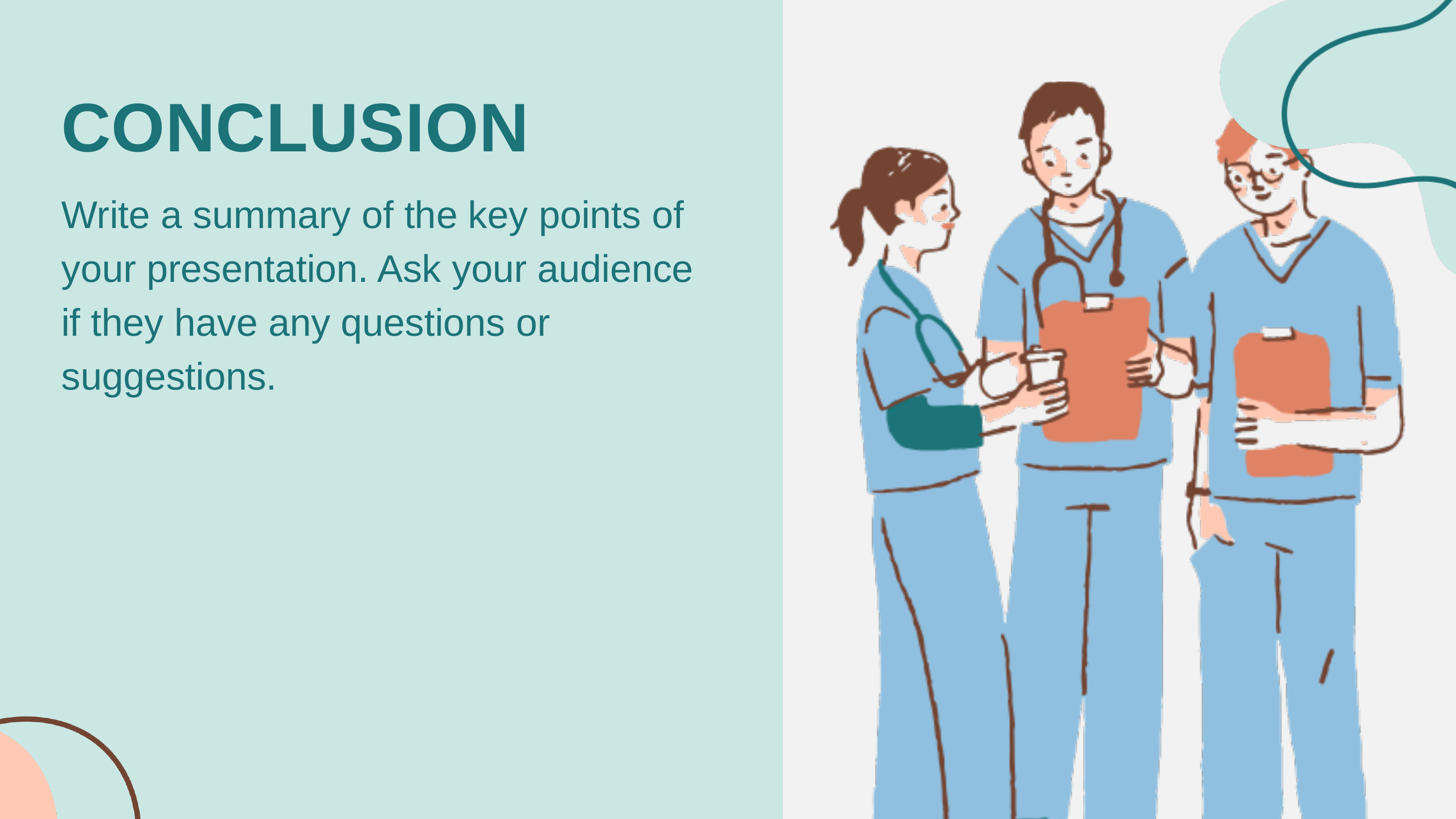

CONCLUSION

Write a summary of the key points of your presentation. Ask your audience if they have any questions or suggestions.